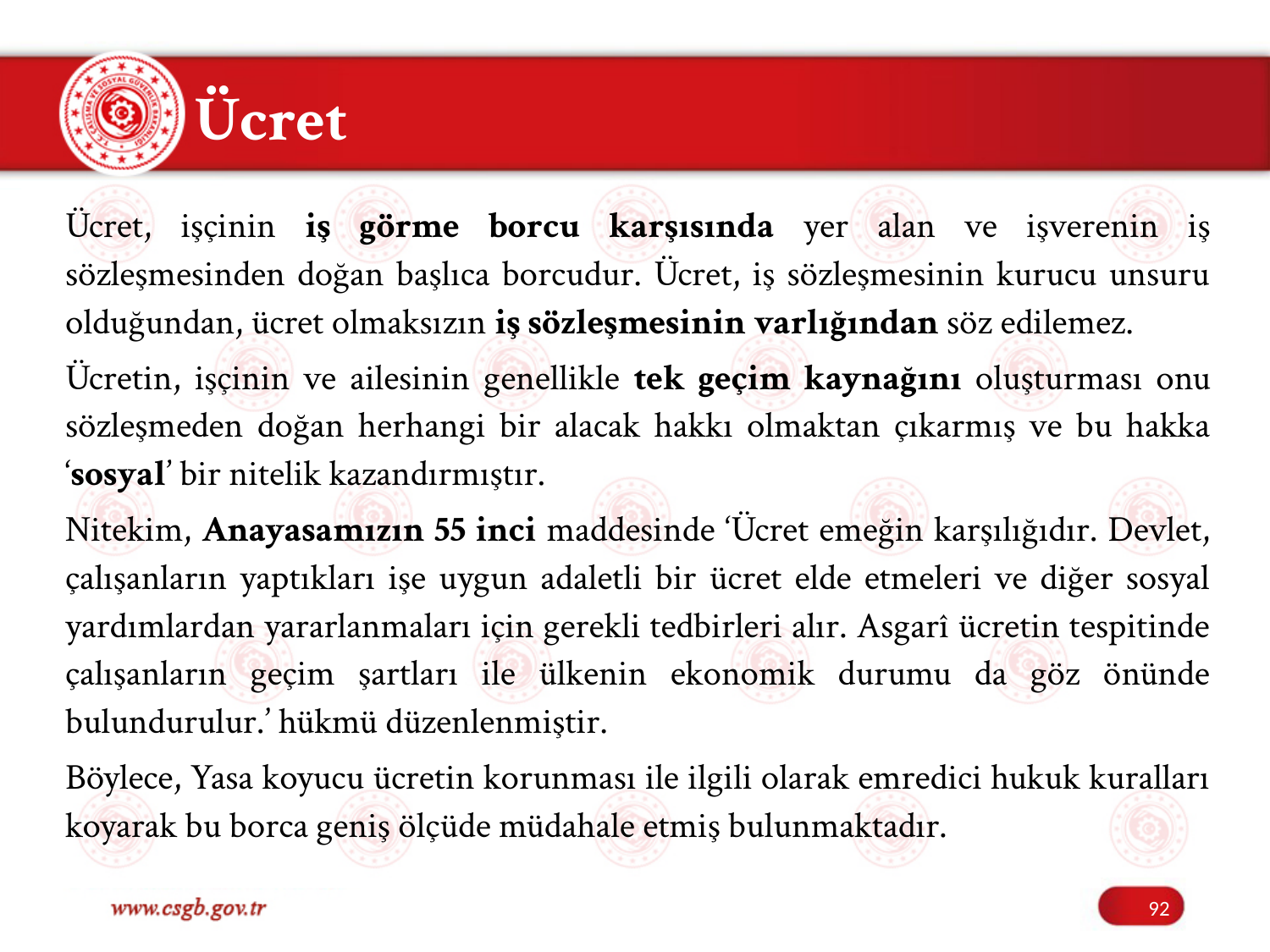

# Ücret
Ücret, işçinin iş görme borcu karşısında yer alan ve işverenin iş sözleşmesinden doğan başlıca borcudur. Ücret, iş sözleşmesinin kurucu unsuru olduğundan, ücret olmaksızın iş sözleşmesinin varlığından söz edilemez.
Ücretin, işçinin ve ailesinin genellikle tek geçim kaynağını oluşturması onu sözleşmeden doğan herhangi bir alacak hakkı olmaktan çıkarmış ve bu hakka ‘sosyal’ bir nitelik kazandırmıştır.
Nitekim, Anayasamızın 55 inci maddesinde ‘Ücret emeğin karşılığıdır. Devlet, çalışanların yaptıkları işe uygun adaletli bir ücret elde etmeleri ve diğer sosyal yardımlardan yararlanmaları için gerekli tedbirleri alır. Asgarî ücretin tespitinde çalışanların geçim şartları ile ülkenin ekonomik durumu da göz önünde bulundurulur.’ hükmü düzenlenmiştir.
Böylece, Yasa koyucu ücretin korunması ile ilgili olarak emredici hukuk kuralları koyarak bu borca geniş ölçüde müdahale etmiş bulunmaktadır.

92